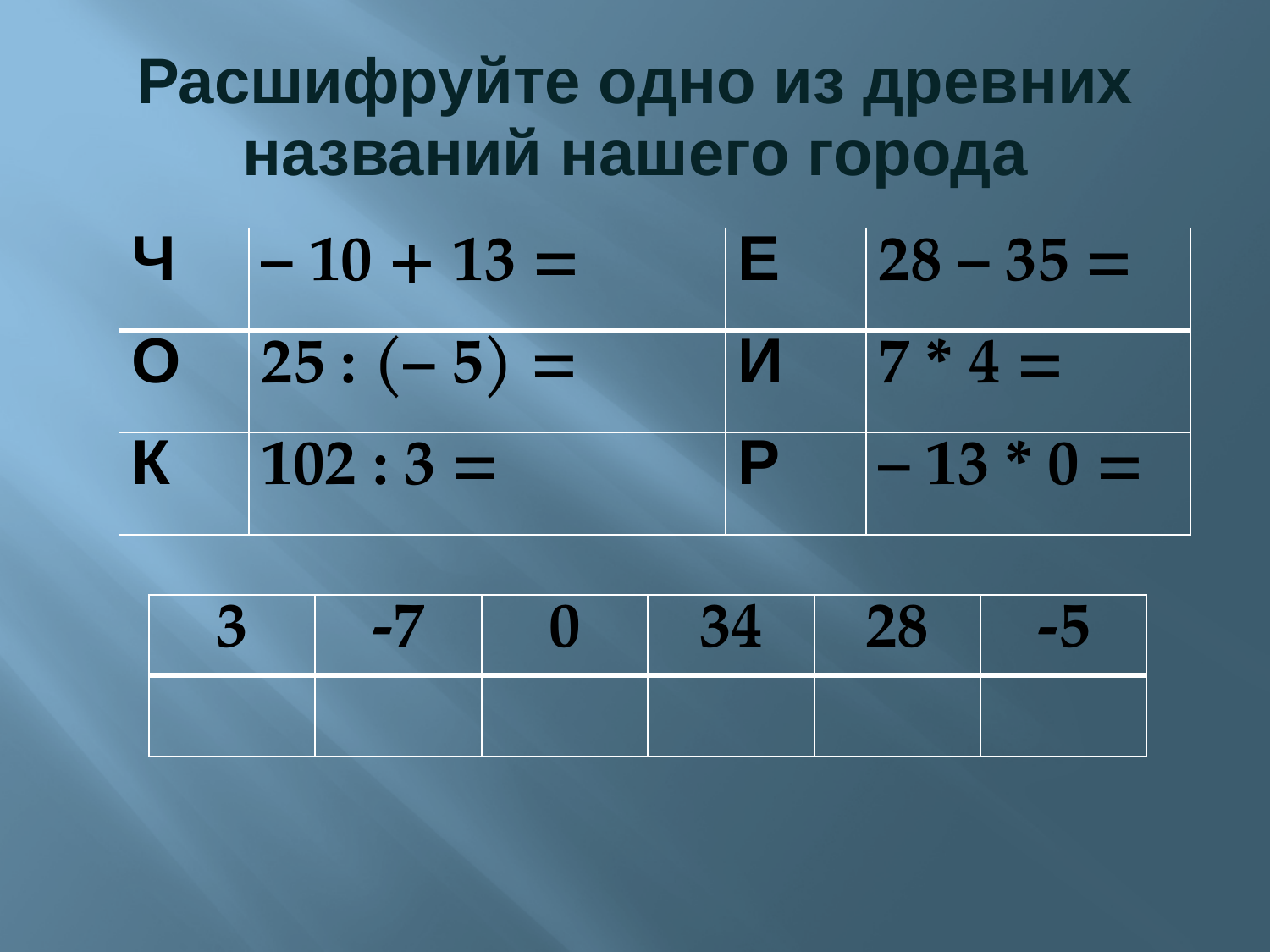

# Расшифруйте одно из древних названий нашего города
| Ч | – 10 + 13 = | Е | 28 – 35 = |
| --- | --- | --- | --- |
| О | 25 : (– 5) = | И | 7 \* 4 = |
| К | 102 : 3 = | Р | – 13 \* 0 = |
| 3 | -7 | 0 | 34 | 28 | -5 |
| --- | --- | --- | --- | --- | --- |
|  |  |  |  |  |  |